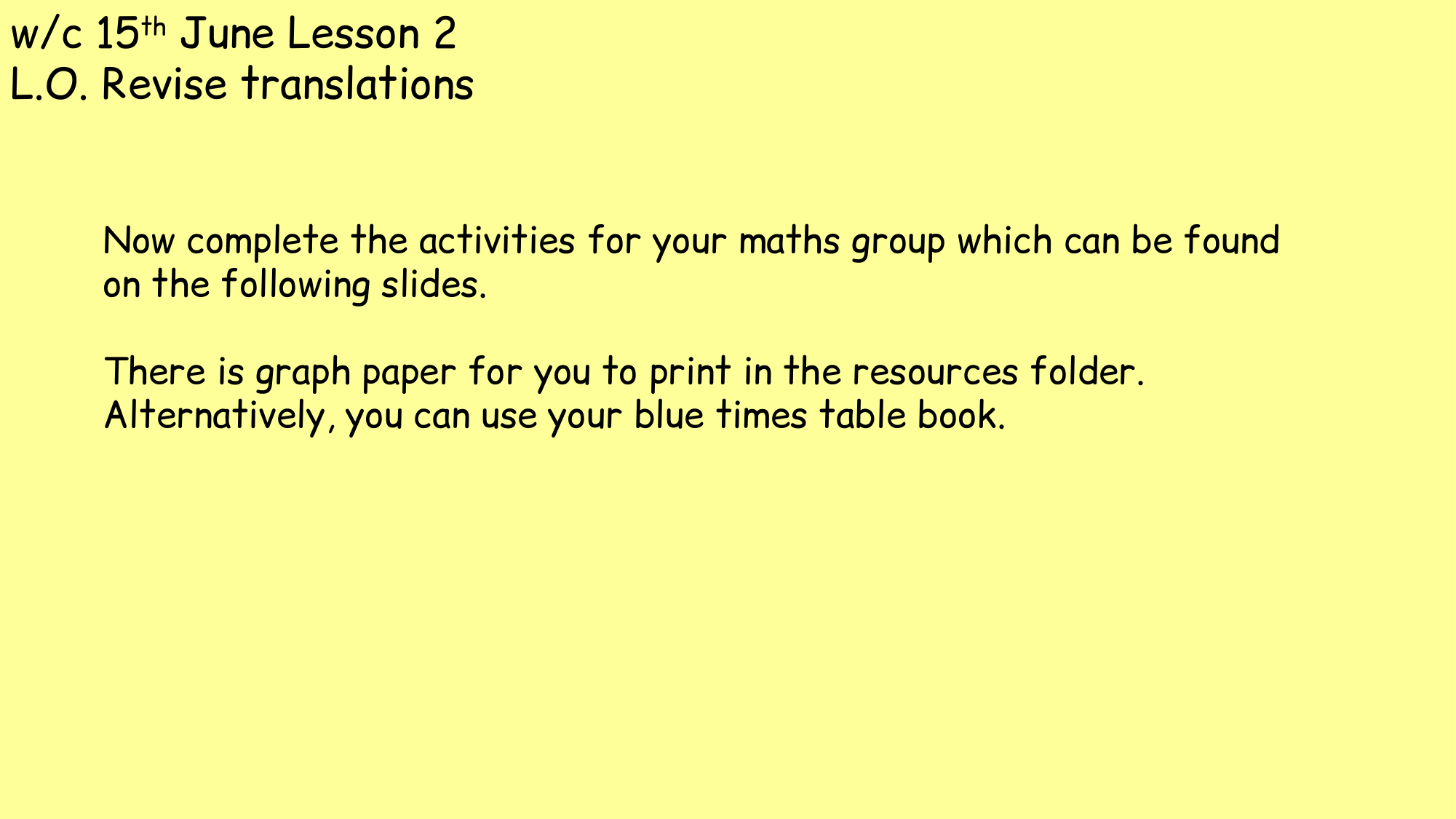

w/c 15th June Lesson 2
L.O. Revise translations

Now complete the activities for your maths group which can be found on the following slides.

There is graph paper for you to print in the resources folder. Alternatively, you can use your blue times table book.